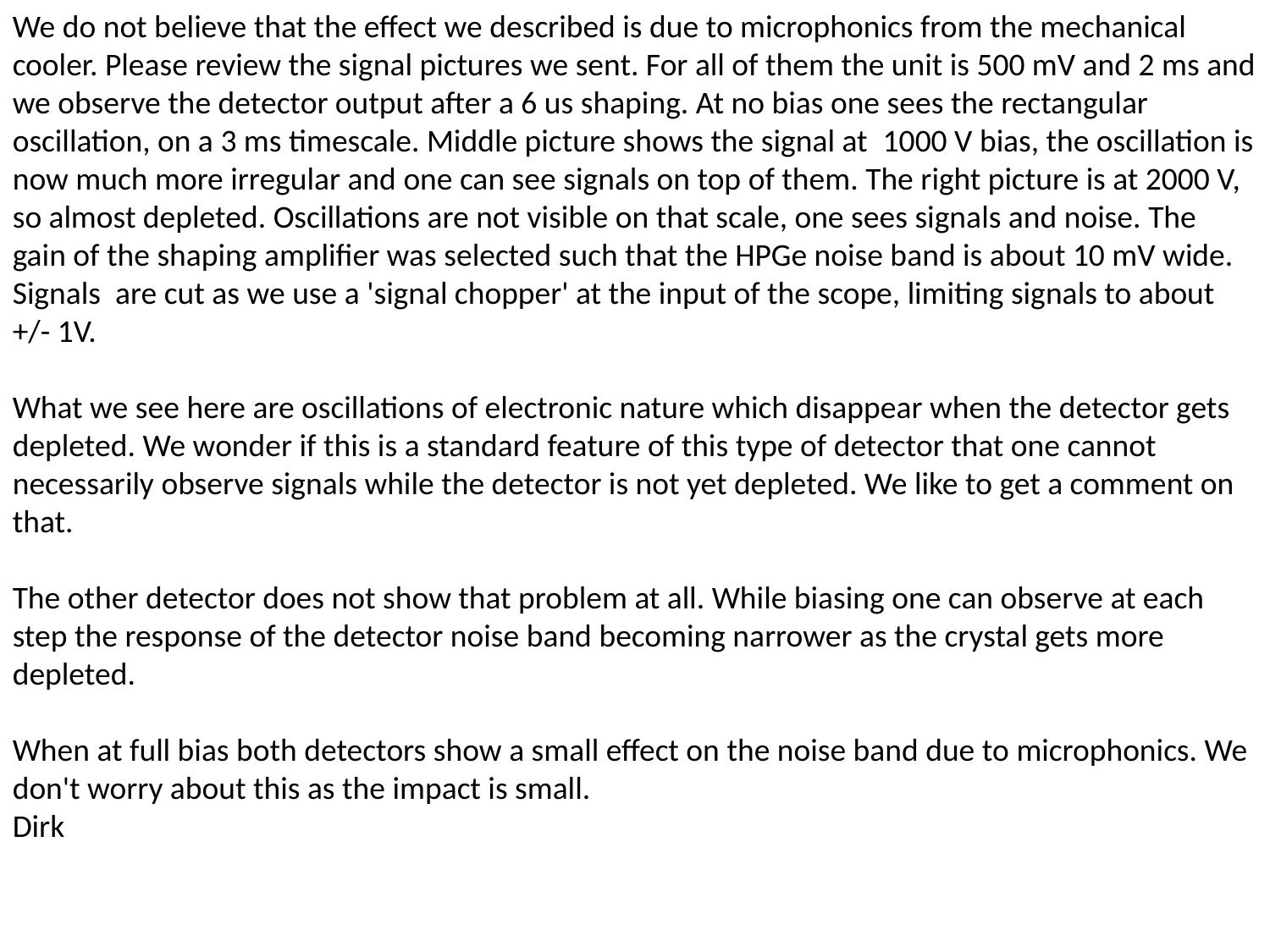

We do not believe that the effect we described is due to microphonics from the mechanical cooler. Please review the signal pictures we sent. For all of them the unit is 500 mV and 2 ms and we observe the detector output after a 6 us shaping. At no bias one sees the rectangular oscillation, on a 3 ms timescale. Middle picture shows the signal at  1000 V bias, the oscillation is now much more irregular and one can see signals on top of them. The right picture is at 2000 V, so almost depleted. Oscillations are not visible on that scale, one sees signals and noise. The gain of the shaping amplifier was selected such that the HPGe noise band is about 10 mV wide. Signals  are cut as we use a 'signal chopper' at the input of the scope, limiting signals to about +/- 1V.
What we see here are oscillations of electronic nature which disappear when the detector gets depleted. We wonder if this is a standard feature of this type of detector that one cannot necessarily observe signals while the detector is not yet depleted. We like to get a comment on that.
The other detector does not show that problem at all. While biasing one can observe at each step the response of the detector noise band becoming narrower as the crystal gets more depleted.
When at full bias both detectors show a small effect on the noise band due to microphonics. We don't worry about this as the impact is small.
Dirk